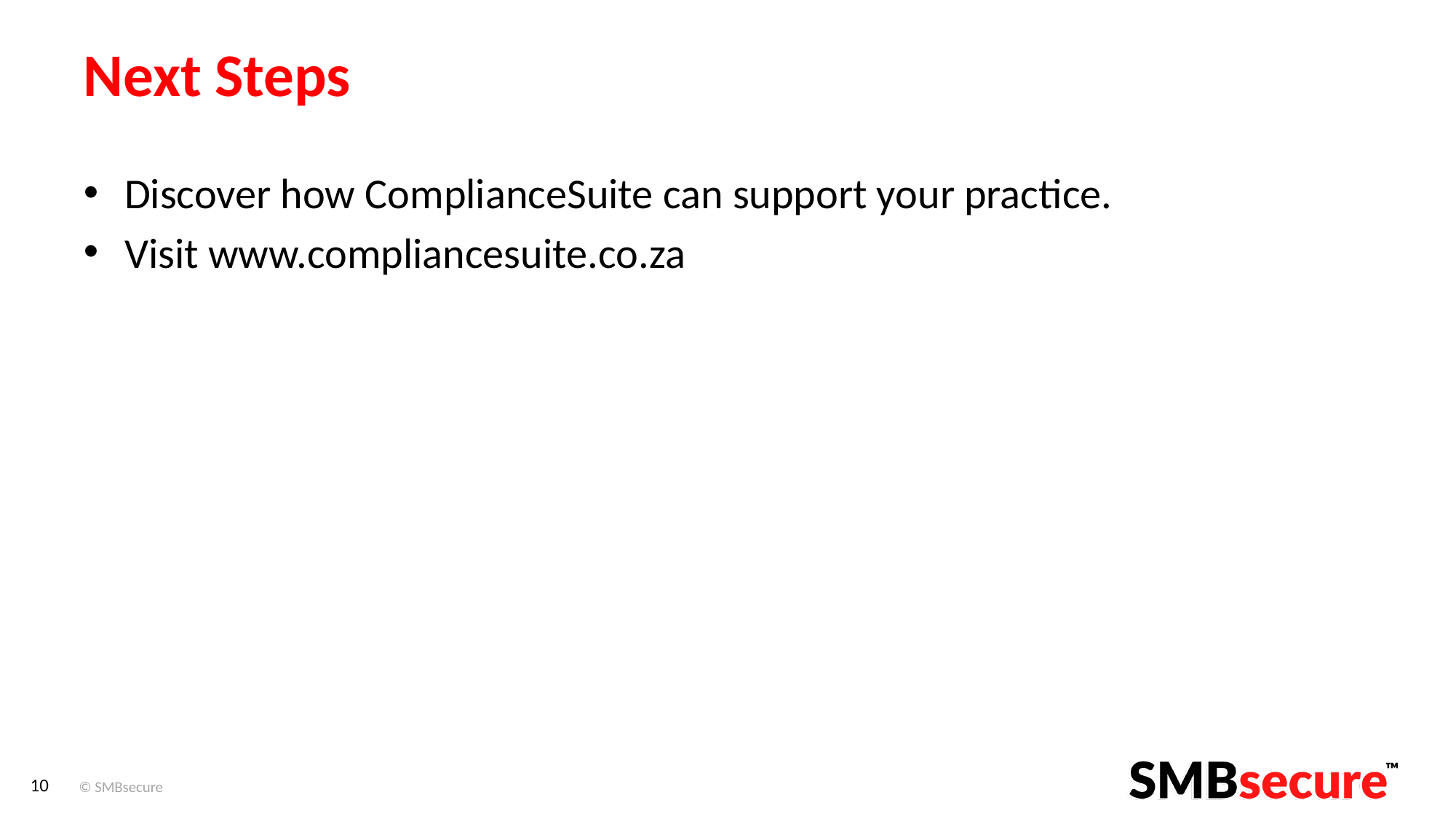

# Next Steps
Discover how ComplianceSuite can support your practice.
Visit www.compliancesuite.co.za